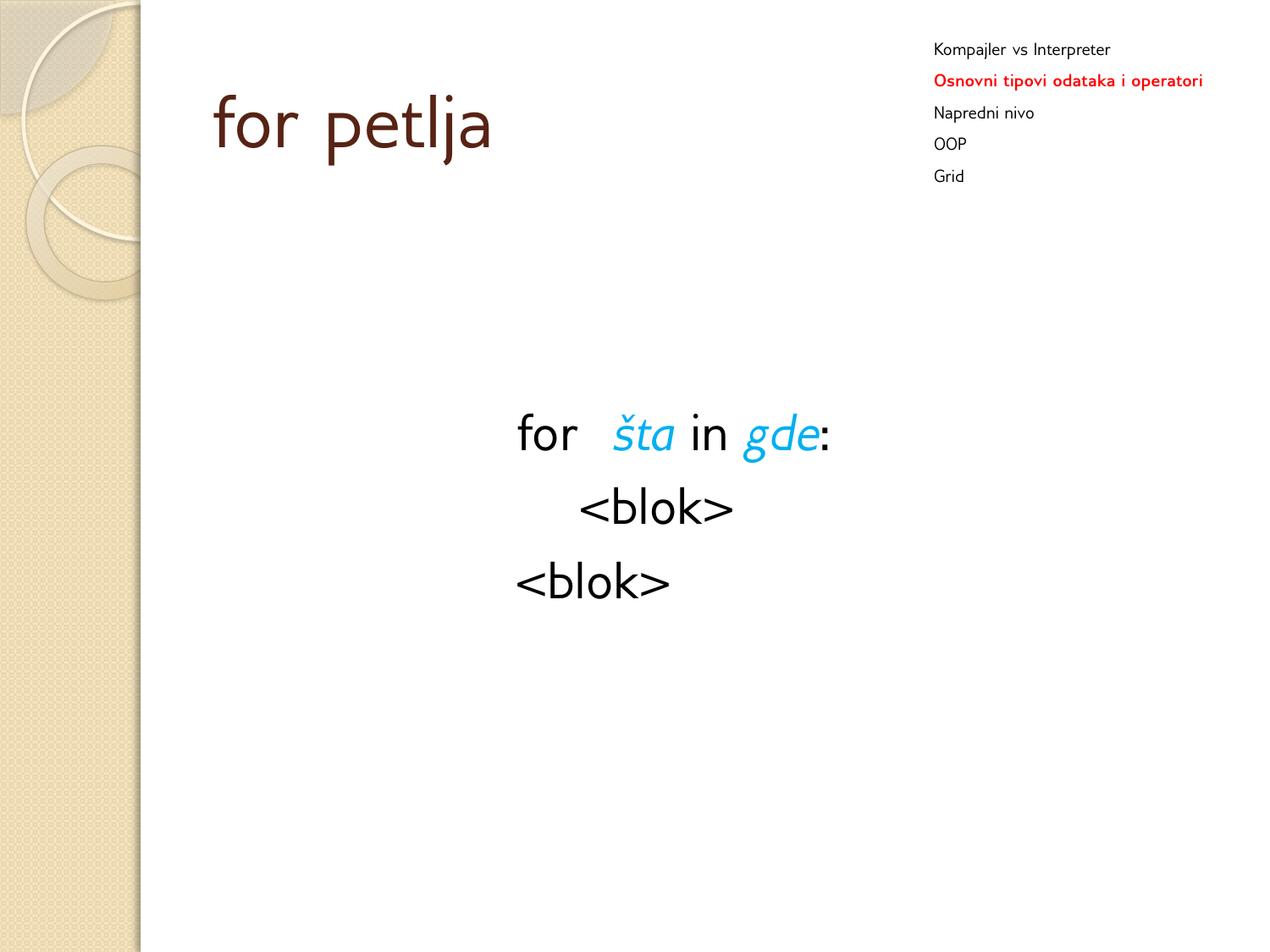

Kompajler vs Interpreter
Osnovni tipovi odataka i operatori
Napredni nivo
OOP
Grid
# for petlja
for  šta in gde:
    <blok>
<blok>